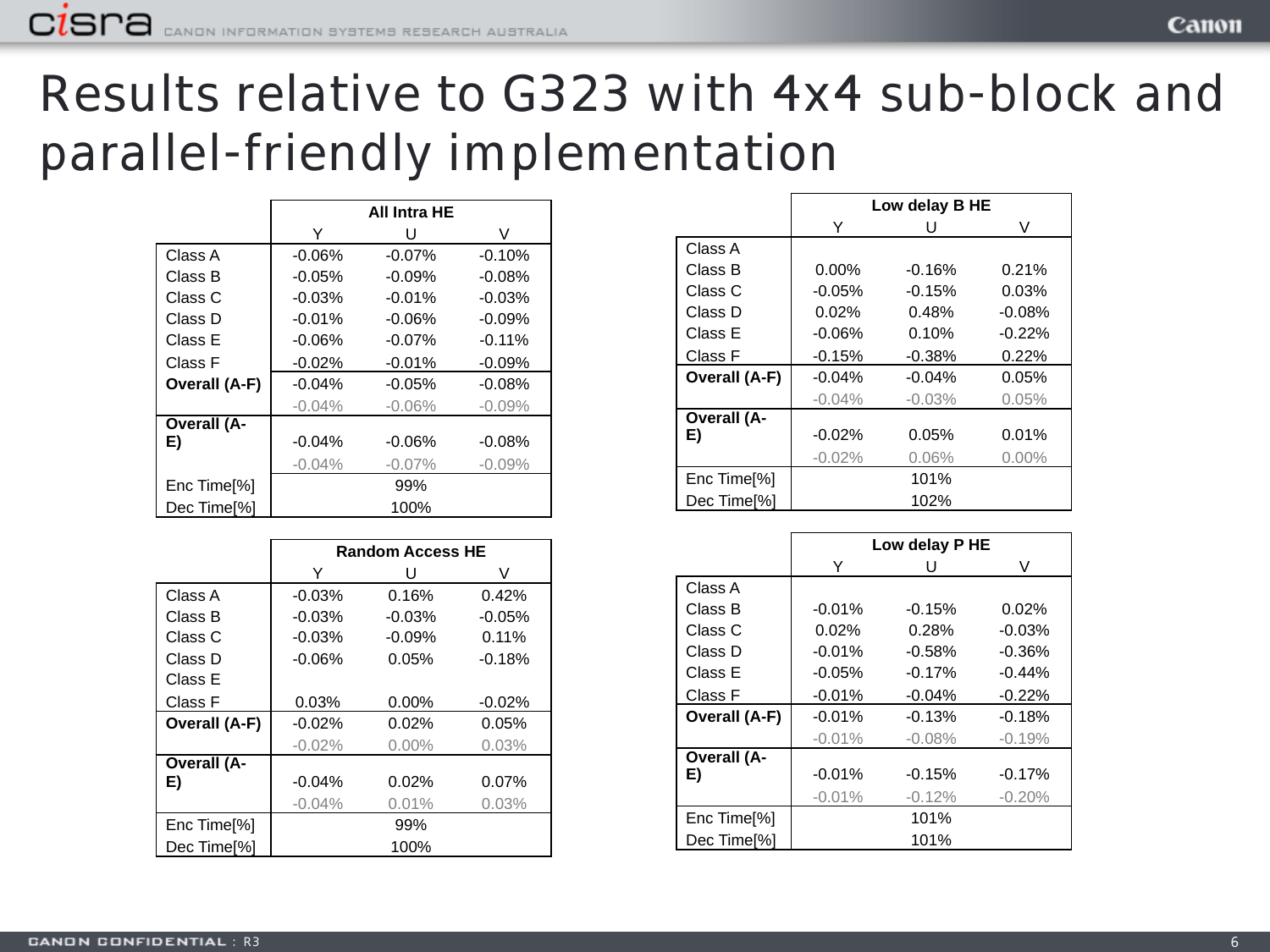

# Results relative to G323 with 4x4 sub-block and parallel-friendly implementation
|  | Low delay B HE |  |  |
| --- | --- | --- | --- |
|  | Y | U | V |
| Class A |  |  |  |
| Class B | 0.00% | -0.16% | 0.21% |
| Class C | -0.05% | -0.15% | 0.03% |
| Class D | 0.02% | 0.48% | -0.08% |
| Class E | -0.06% | 0.10% | -0.22% |
| Class F | -0.15% | -0.38% | 0.22% |
| Overall (A-F) | -0.04% | -0.04% | 0.05% |
|  | -0.04% | -0.03% | 0.05% |
| Overall (A-E) | -0.02% | 0.05% | 0.01% |
|  | -0.02% | 0.06% | 0.00% |
| Enc Time[%] | 101% |  |  |
| Dec Time[%] | 102% |  |  |
|  |  |  |  |
|  | Low delay P HE |  |  |
|  | Y | U | V |
| Class A |  |  |  |
| Class B | -0.01% | -0.15% | 0.02% |
| Class C | 0.02% | 0.28% | -0.03% |
| Class D | -0.01% | -0.58% | -0.36% |
| Class E | -0.05% | -0.17% | -0.44% |
| Class F | -0.01% | -0.04% | -0.22% |
| Overall (A-F) | -0.01% | -0.13% | -0.18% |
|  | -0.01% | -0.08% | -0.19% |
| Overall (A-E) | -0.01% | -0.15% | -0.17% |
|  | -0.01% | -0.12% | -0.20% |
| Enc Time[%] | 101% |  |  |
| Dec Time[%] | 101% |  |  |
|  | All Intra HE |  |  |
| --- | --- | --- | --- |
|  | Y | U | V |
| Class A | -0.06% | -0.07% | -0.10% |
| Class B | -0.05% | -0.09% | -0.08% |
| Class C | -0.03% | -0.01% | -0.03% |
| Class D | -0.01% | -0.06% | -0.09% |
| Class E | -0.06% | -0.07% | -0.11% |
| Class F | -0.02% | -0.01% | -0.09% |
| Overall (A-F) | -0.04% | -0.05% | -0.08% |
|  | -0.04% | -0.06% | -0.09% |
| Overall (A-E) | -0.04% | -0.06% | -0.08% |
|  | -0.04% | -0.07% | -0.09% |
| Enc Time[%] | 99% |  |  |
| Dec Time[%] | 100% |  |  |
|  |  |  |  |
|  | Random Access HE |  |  |
|  | Y | U | V |
| Class A | -0.03% | 0.16% | 0.42% |
| Class B | -0.03% | -0.03% | -0.05% |
| Class C | -0.03% | -0.09% | 0.11% |
| Class D | -0.06% | 0.05% | -0.18% |
| Class E |  |  |  |
| Class F | 0.03% | 0.00% | -0.02% |
| Overall (A-F) | -0.02% | 0.02% | 0.05% |
|  | -0.02% | 0.00% | 0.03% |
| Overall (A-E) | -0.04% | 0.02% | 0.07% |
|  | -0.04% | 0.01% | 0.03% |
| Enc Time[%] | 99% |  |  |
| Dec Time[%] | 100% |  |  |
6